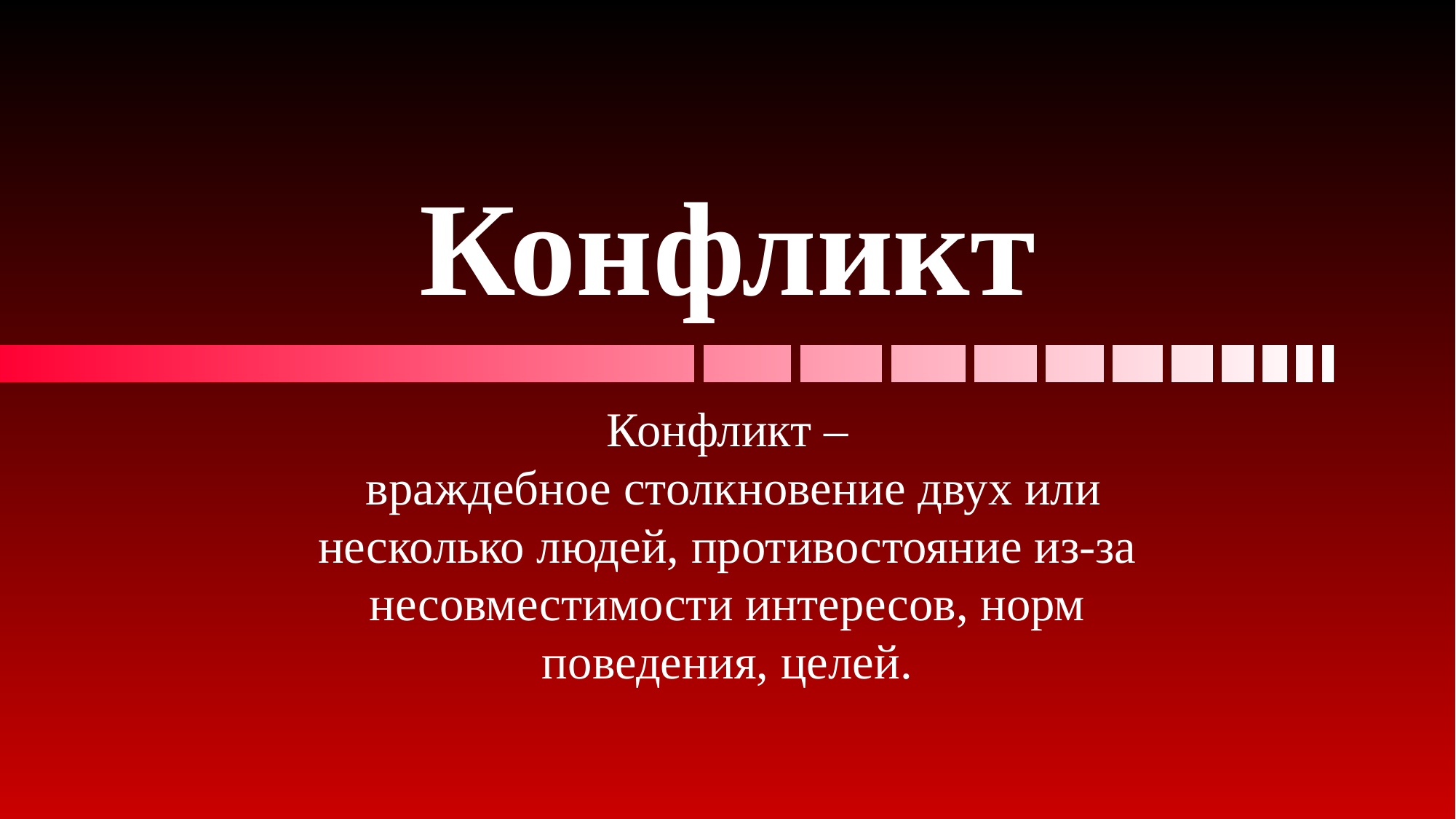

# Конфликт
Конфликт –
 враждебное столкновение двух или несколько людей, противостояние из-за несовместимости интересов, норм поведения, целей.